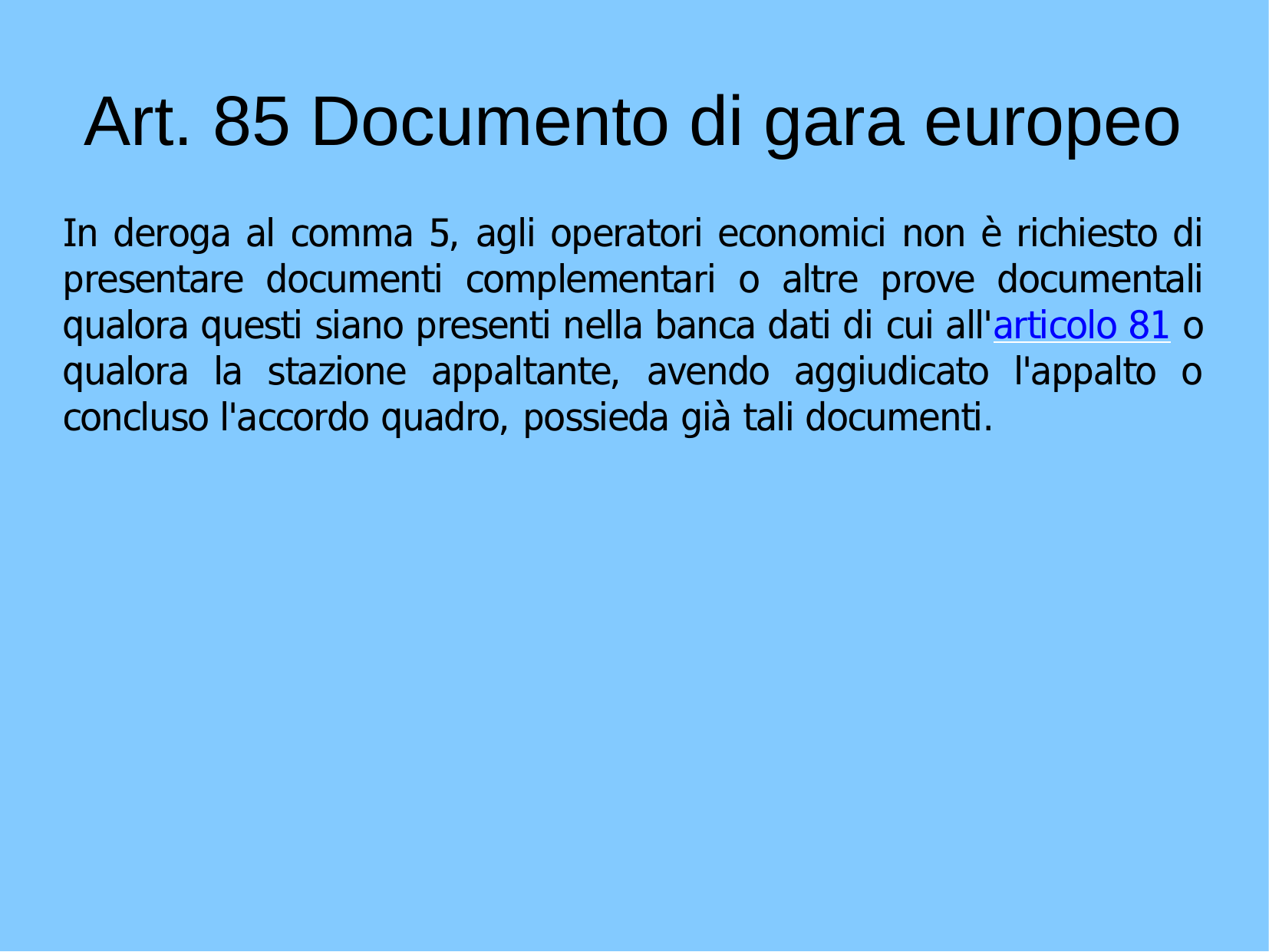

Art. 85 Documento di gara europeo
In deroga al comma 5, agli operatori economici non è richiesto di presentare documenti complementari o altre prove documentali qualora questi siano presenti nella banca dati di cui all'articolo 81 o qualora la stazione appaltante, avendo aggiudicato l'appalto o concluso l'accordo quadro, possieda già tali documenti.